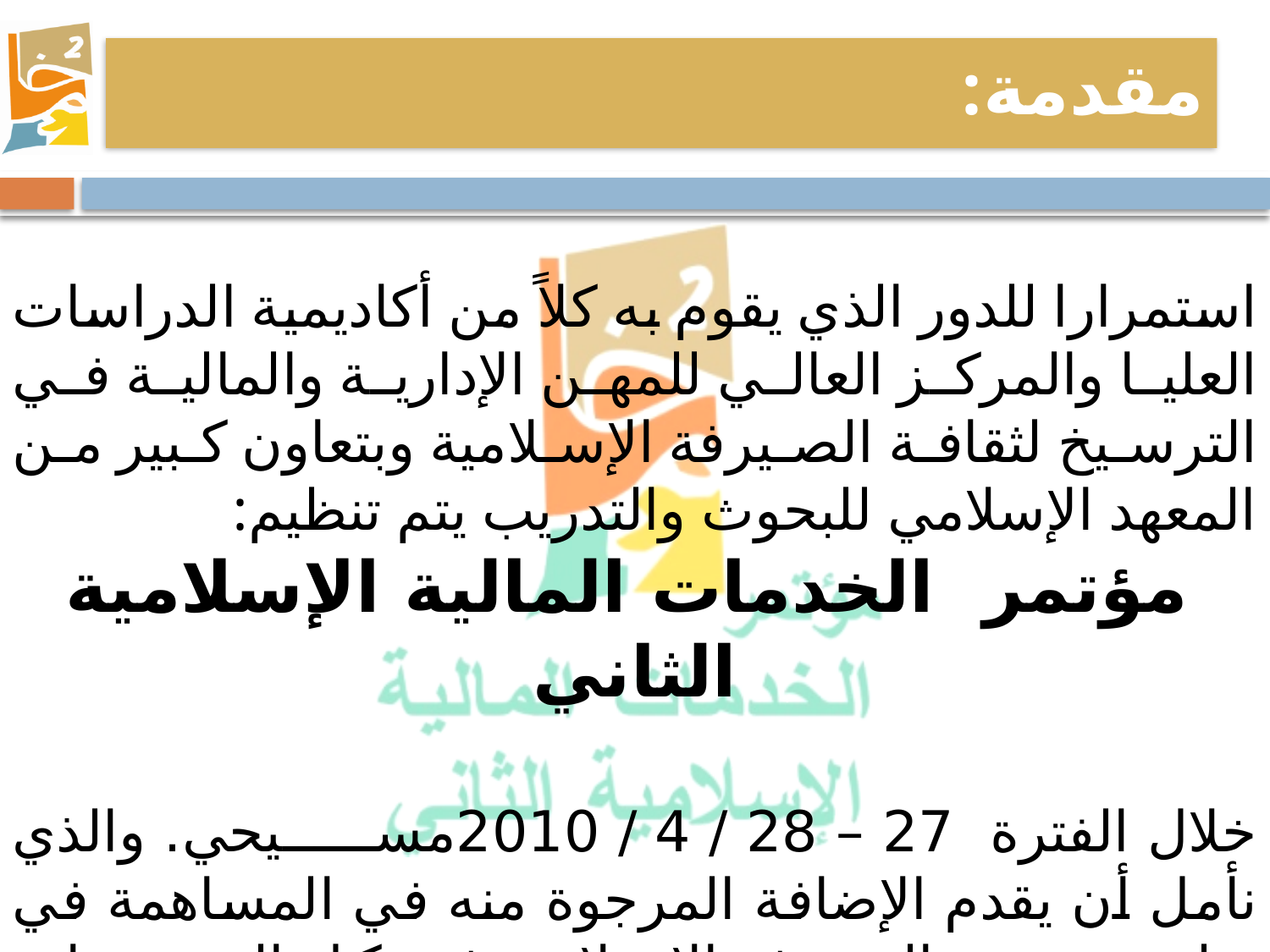

مقدمة:
	استمرارا للدور الذي يقوم به كلاً من أكاديمية الدراسات العليا والمركز العالي للمهن الإدارية والمالية في الترسيخ لثقافة الصيرفة الإسلامية وبتعاون كبير من المعهد الإسلامي للبحوث والتدريب يتم تنظيم:
 مؤتمر  الخدمات المالية الإسلامية الثاني

خلال الفترة  27 – 28 / 4 / 2010مسيحي. والذي نأمل أن يقدم الإضافة المرجوة منه في المساهمة في تطبيق ونشر الصيرفة الإسلامية في كل المؤسسات المالية العاملة في الجماهيرية العظمى